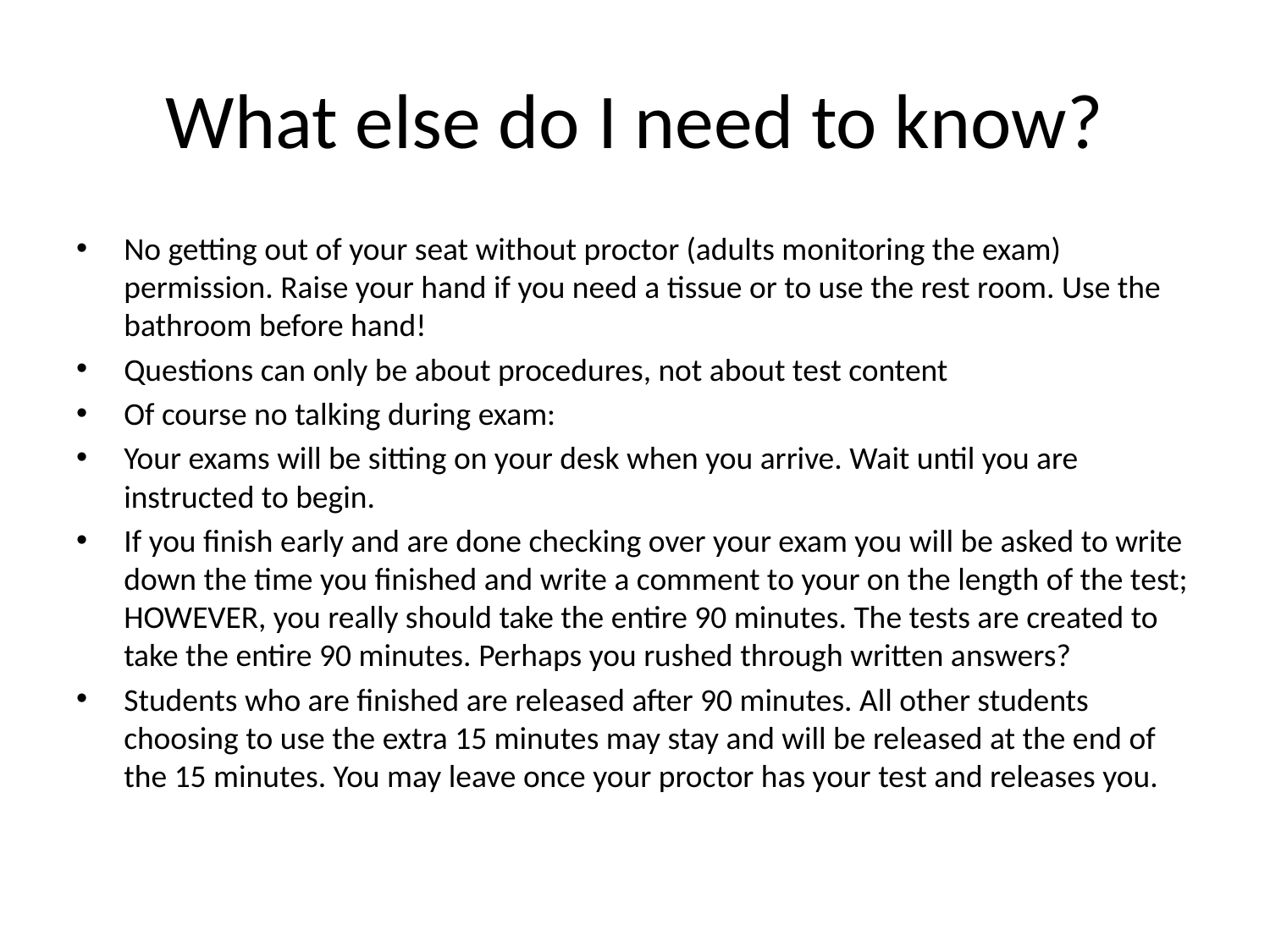

# What else do I need to know?
No getting out of your seat without proctor (adults monitoring the exam) permission. Raise your hand if you need a tissue or to use the rest room. Use the bathroom before hand!
Questions can only be about procedures, not about test content
Of course no talking during exam:
Your exams will be sitting on your desk when you arrive. Wait until you are instructed to begin.
If you finish early and are done checking over your exam you will be asked to write down the time you finished and write a comment to your on the length of the test; HOWEVER, you really should take the entire 90 minutes. The tests are created to take the entire 90 minutes. Perhaps you rushed through written answers?
Students who are finished are released after 90 minutes. All other students choosing to use the extra 15 minutes may stay and will be released at the end of the 15 minutes. You may leave once your proctor has your test and releases you.